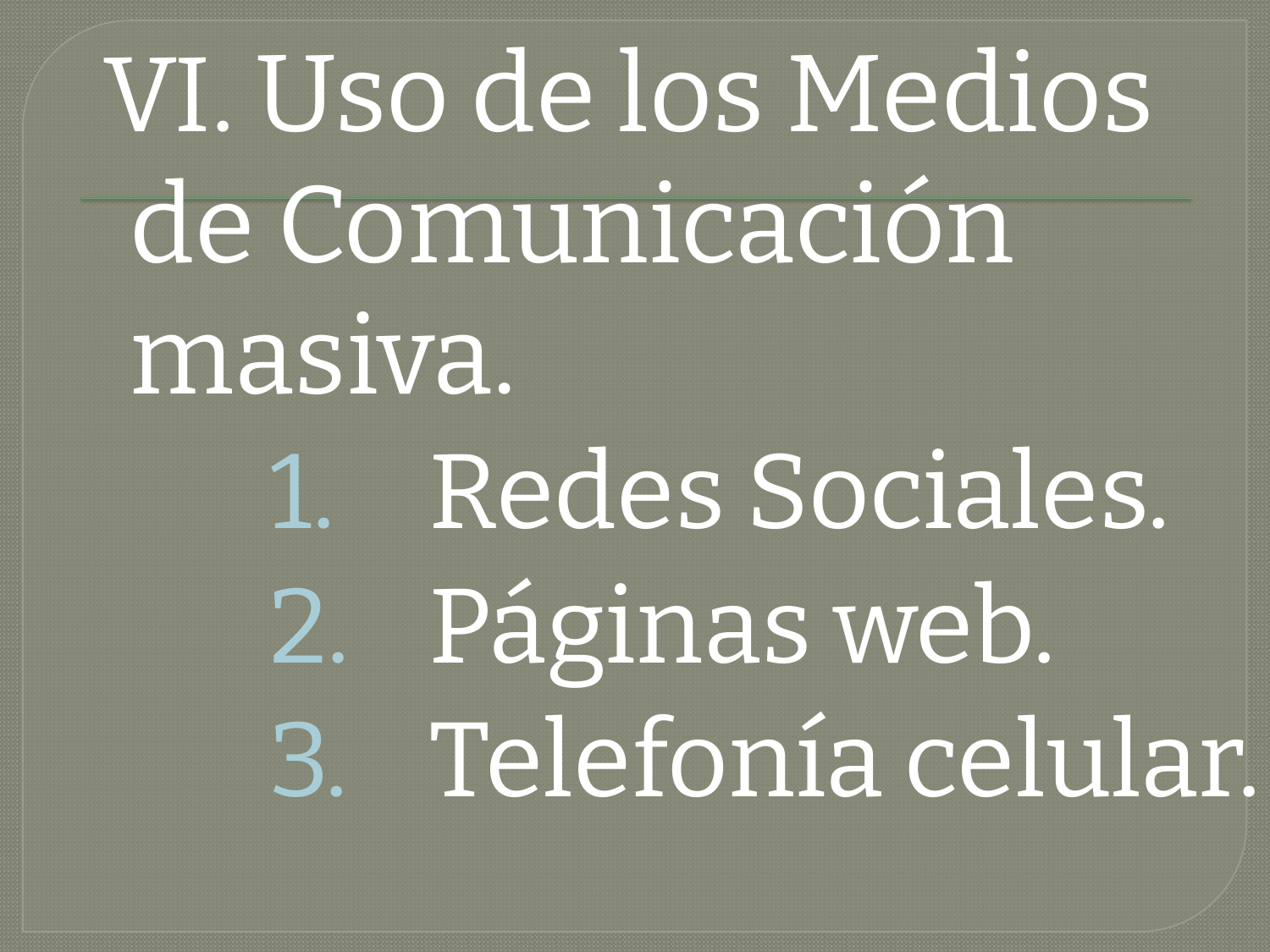

VI. Uso de los Medios de Comunicación masiva.
Redes Sociales.
Páginas web.
Telefonía celular.